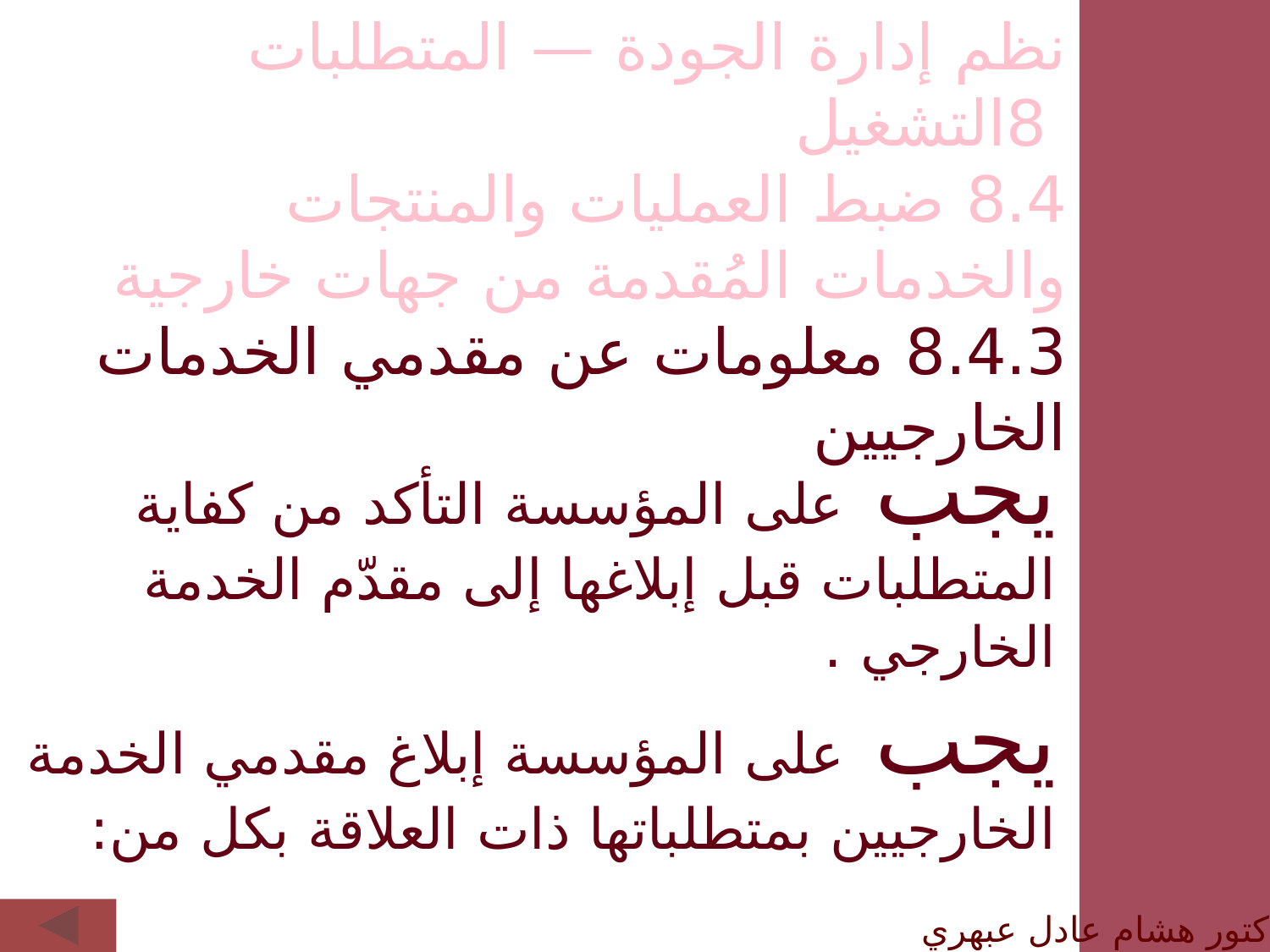

نظم إدارة الجودة — المتطلبات
 8التشغيل
8.4 ضبط العمليات والمنتجات والخدمات المُقدمة من جهات خارجية
8.4.3 معلومات عن مقدمي الخدمات الخارجيين

يجب على المؤسسة التأكد من كفاية المتطلبات قبل إبلاغها إلى مقدّم الخدمة الخارجي .
يجب على المؤسسة إبلاغ مقدمي الخدمة الخارجيين بمتطلباتها ذات العلاقة بكل من:

الدكتور هشام عادل عبهري